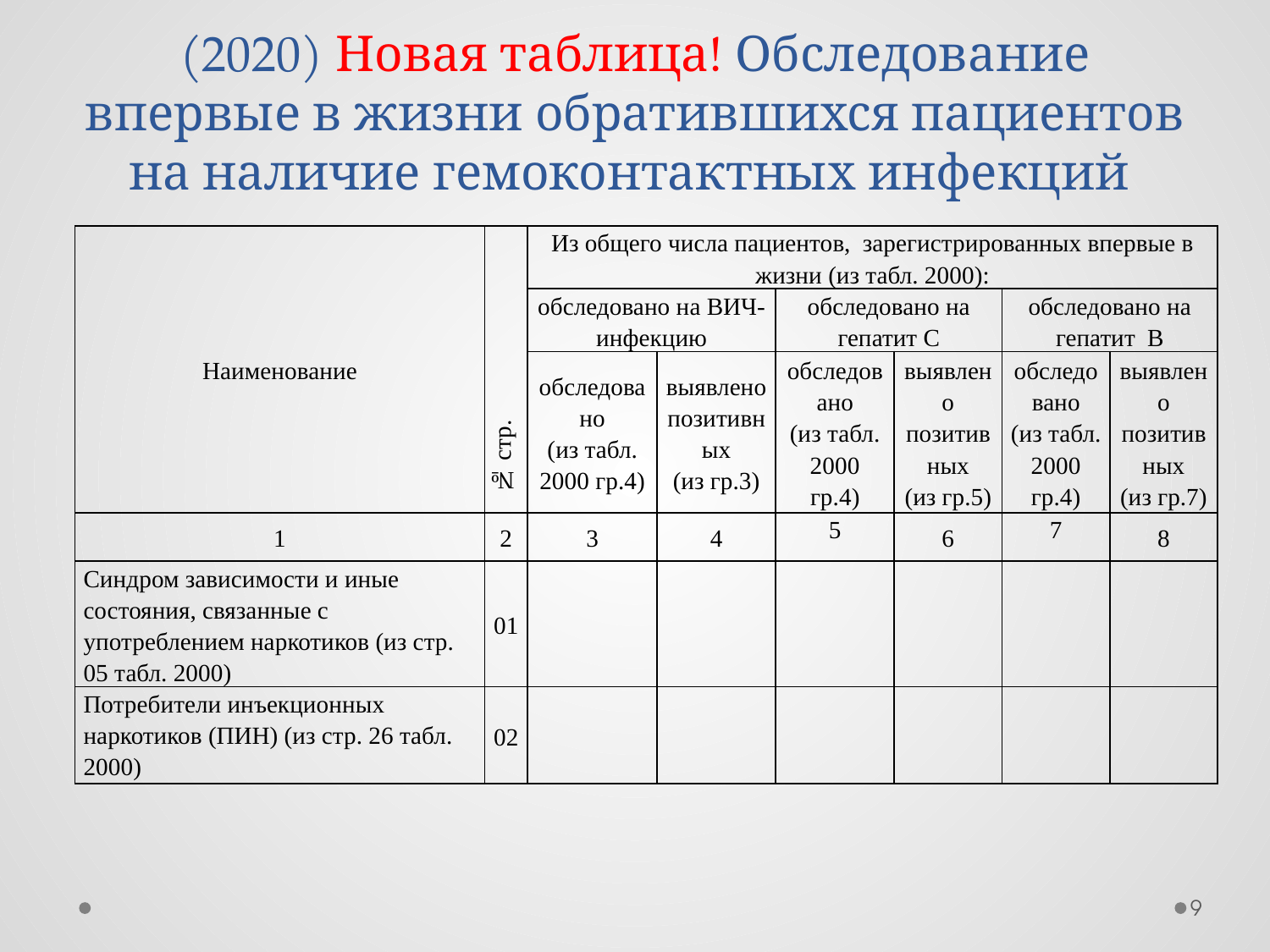

# (2020) Новая таблица! Обследование впервые в жизни обратившихся пациентов на наличие гемоконтактных инфекций
| Наименование | № стр. | Из общего числа пациентов, зарегистрированных впервые в жизни (из табл. 2000): |  |  |  |  |  |
| --- | --- | --- | --- | --- | --- | --- | --- |
|  |  | обследовано на ВИЧ-инфекцию |  | обследовано на гепатит C |  | обследовано на гепатит B |  |
|  |  | обследовано (из табл. 2000 гр.4) | выявлено позитивных (из гр.3) | обследовано (из табл. 2000 гр.4) | выявлено позитивных (из гр.5) | обследовано (из табл. 2000 гр.4) | выявлено позитивных (из гр.7) |
| 1 | 2 | 3 | 4 | 5 | 6 | 7 | 8 |
| Синдром зависимости и иные состояния, связанные с употреблением наркотиков (из стр. 05 табл. 2000) | 01 |  |  |  |  |  |  |
| Потребители инъекционных наркотиков (ПИН) (из стр. 26 табл. 2000) | 02 |  |  |  |  |  |  |

9